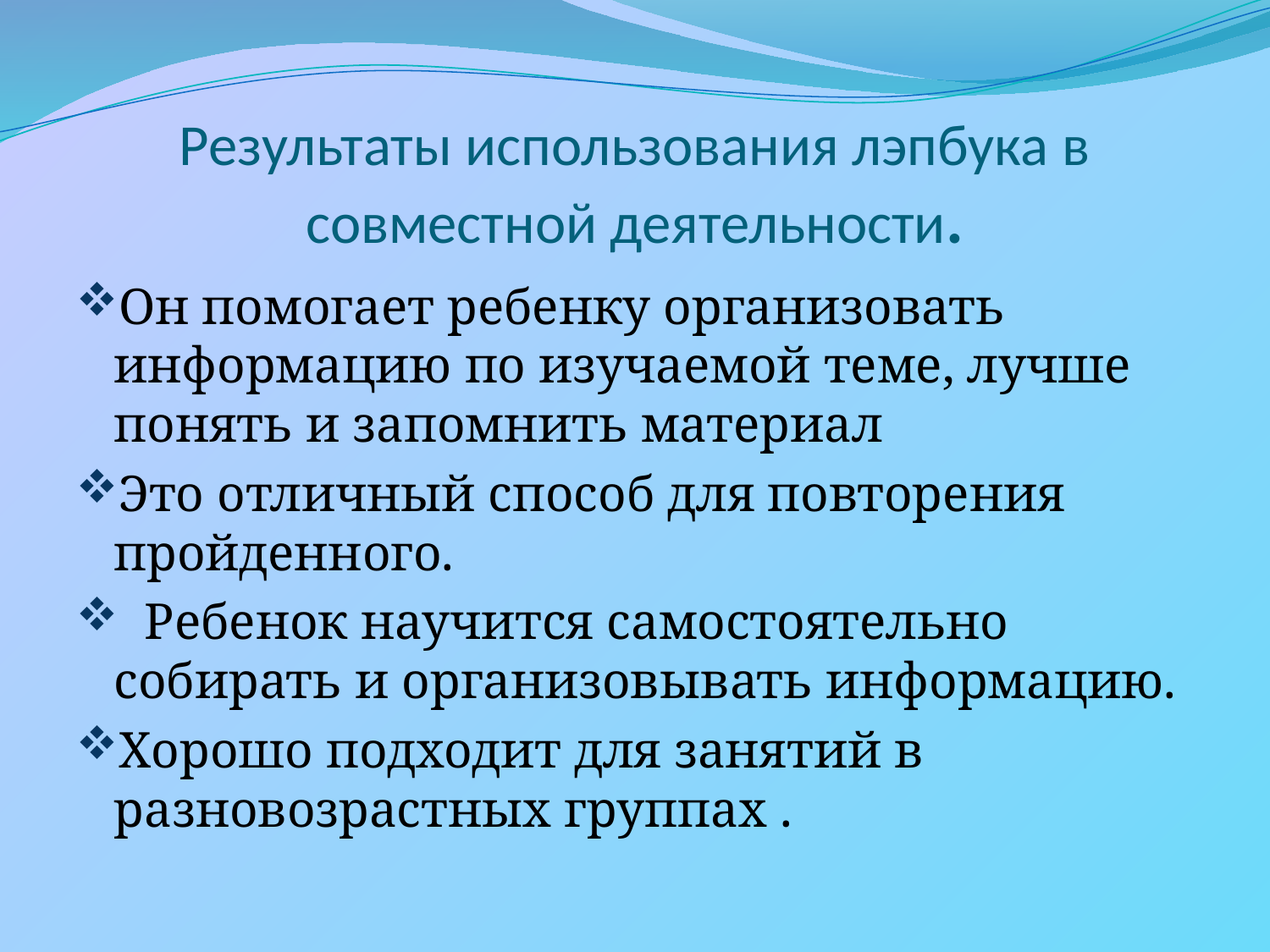

# Результаты использования лэпбука в совместной деятельности.
Он помогает ребенку организовать информацию по изучаемой теме, лучше понять и запомнить материал
Это отличный способ для повторения пройденного.
  Ребенок научится самостоятельно собирать и организовывать информацию.
Хорошо подходит для занятий в разновозрастных группах .